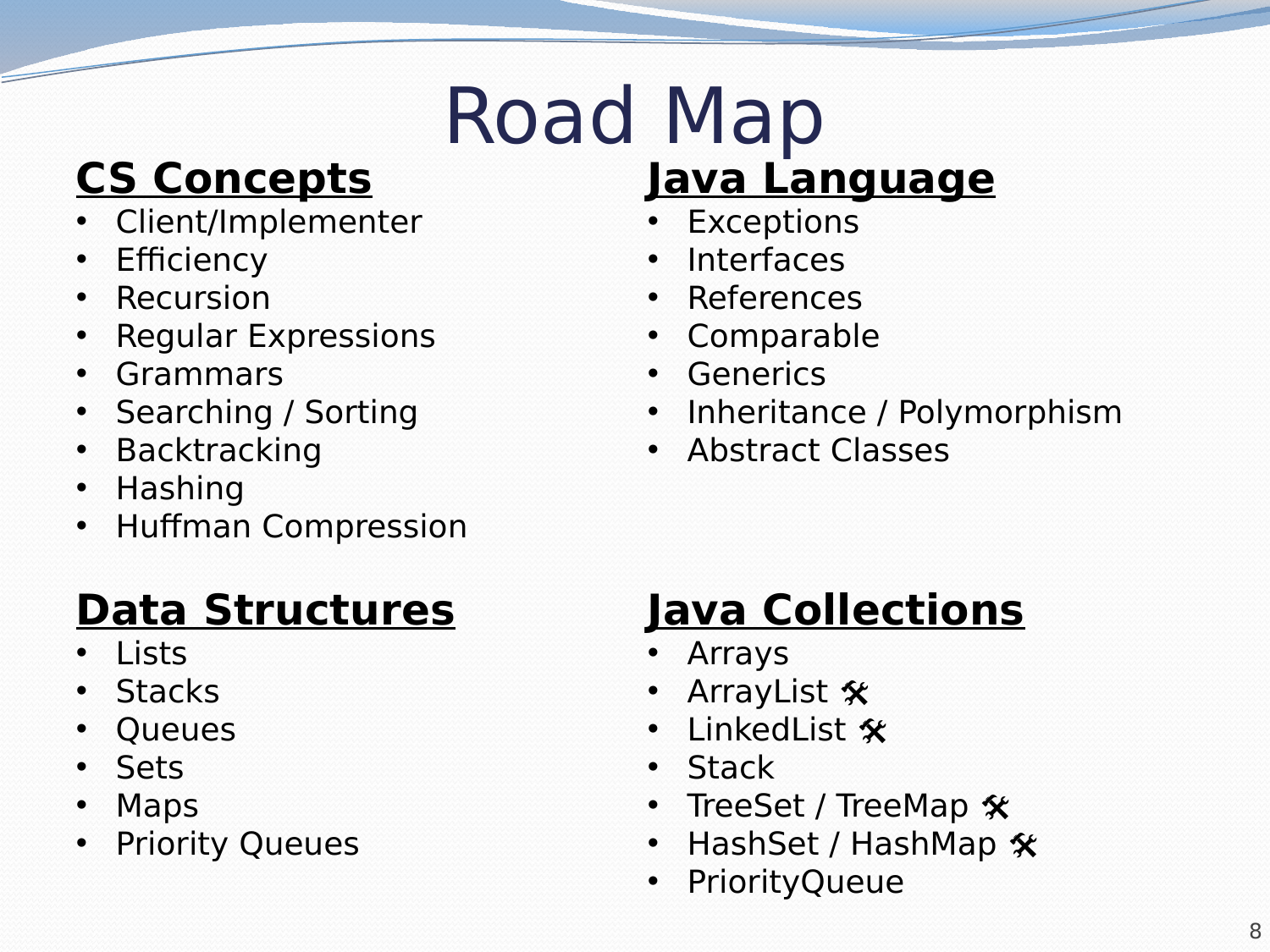

# Road Map
CS Concepts
Client/Implementer
Efficiency
Recursion
Regular Expressions
Grammars
Searching / Sorting
Backtracking
Hashing
Huffman Compression

Data Structures
Lists
Stacks
Queues
Sets
Maps
Priority Queues

Java Language
Exceptions
Interfaces
References
Comparable
Generics
Inheritance / Polymorphism
Abstract Classes

Java Collections
Arrays
ArrayList 🛠
LinkedList 🛠
Stack
TreeSet / TreeMap 🛠
HashSet / HashMap 🛠
PriorityQueue